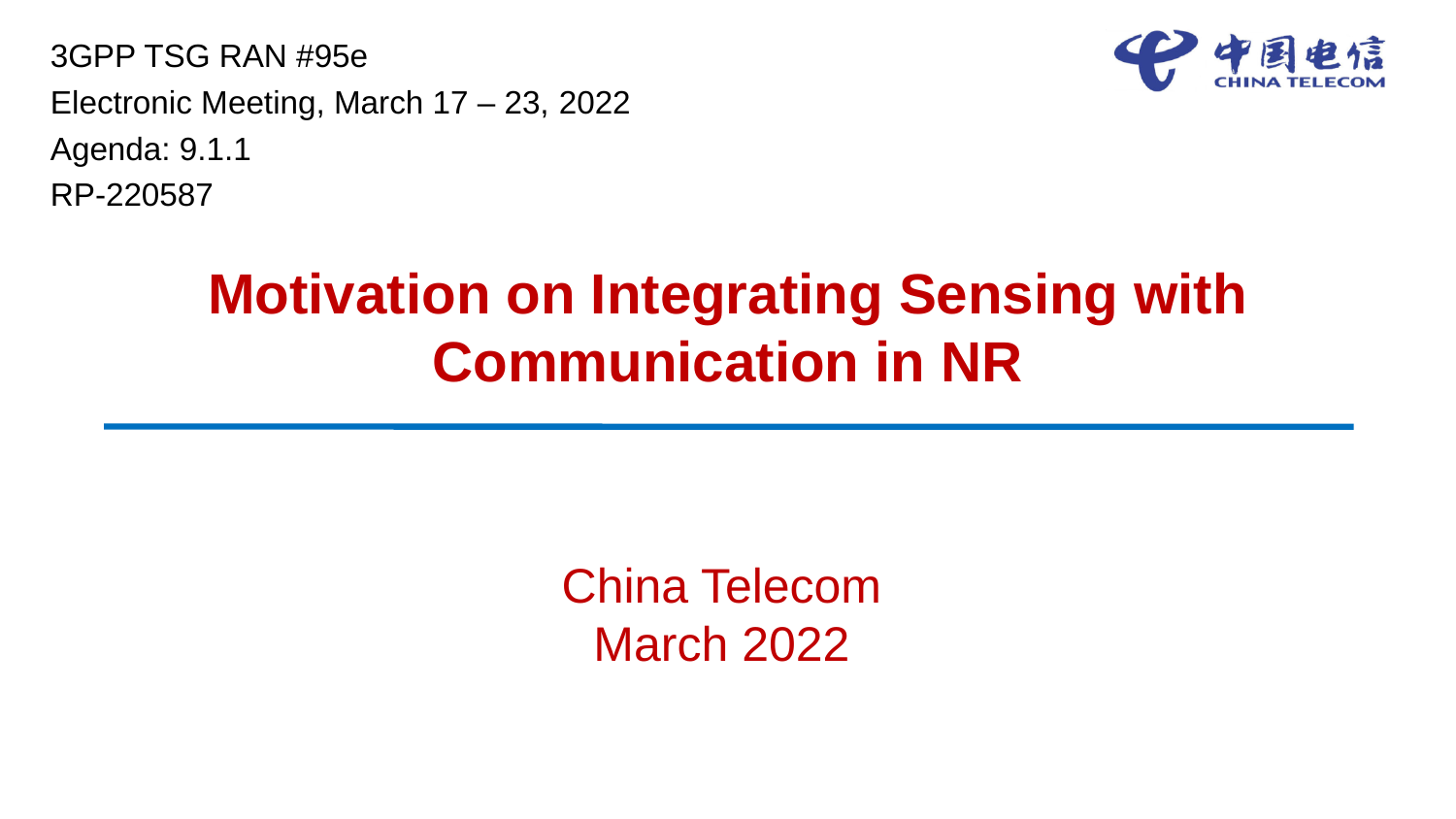

3GPP TSG RAN #95e
Electronic Meeting, March 17 – 23, 2022
Agenda: 9.1.1
RP-220587
# Motivation on Integrating Sensing with Communication in NR
China Telecom
March 2022